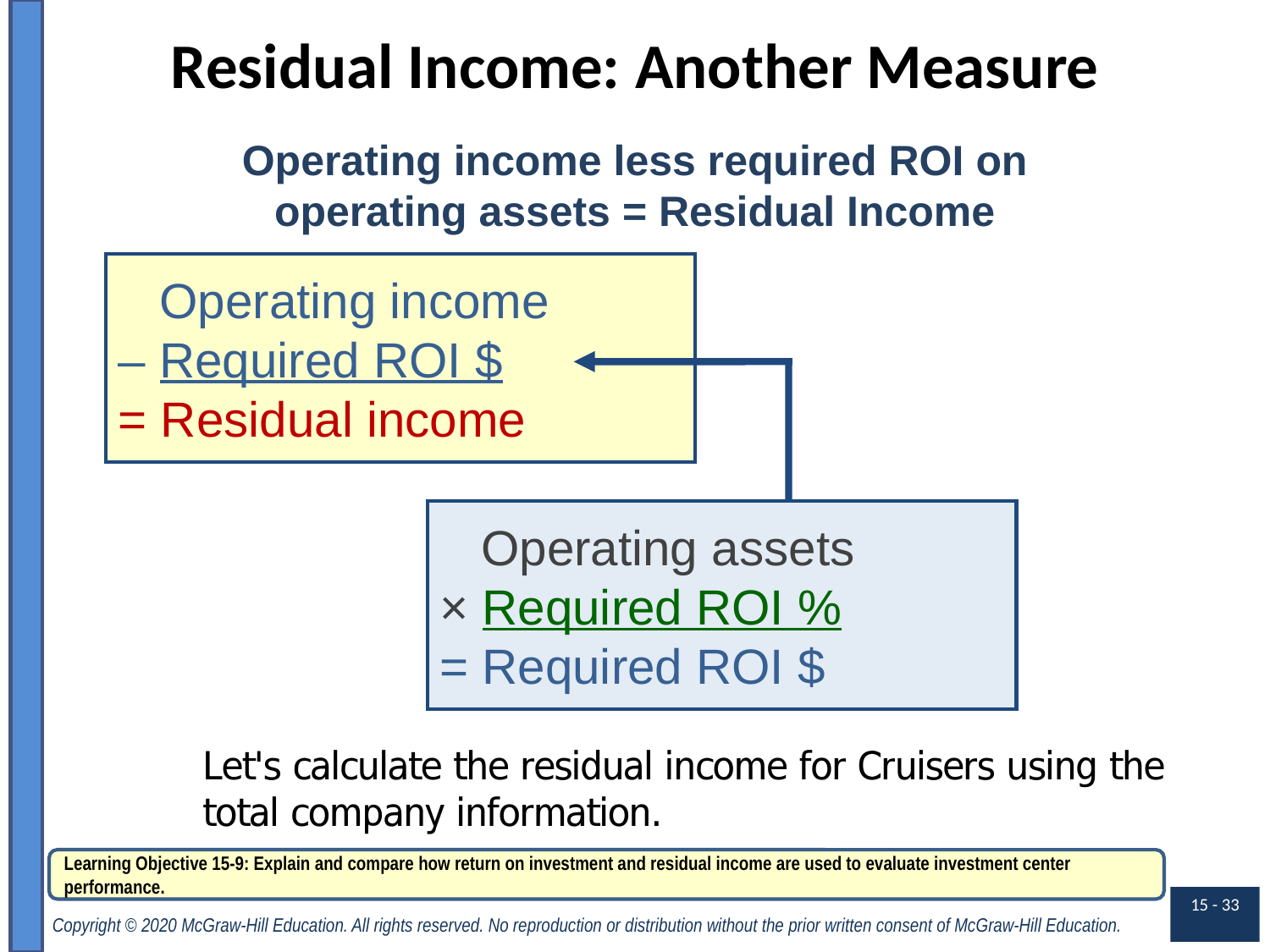

# Residual Income: Another Measure
Operating income less required ROI on operating assets = Residual Income
   Operating income
– Required ROI $
= Residual income

   Operating assets
× Required ROI %
= Required ROI $
Let's calculate the residual income for Cruisers using the total company information.
Learning Objective 15-9: Explain and compare how return on investment and residual income are used to evaluate investment center performance.